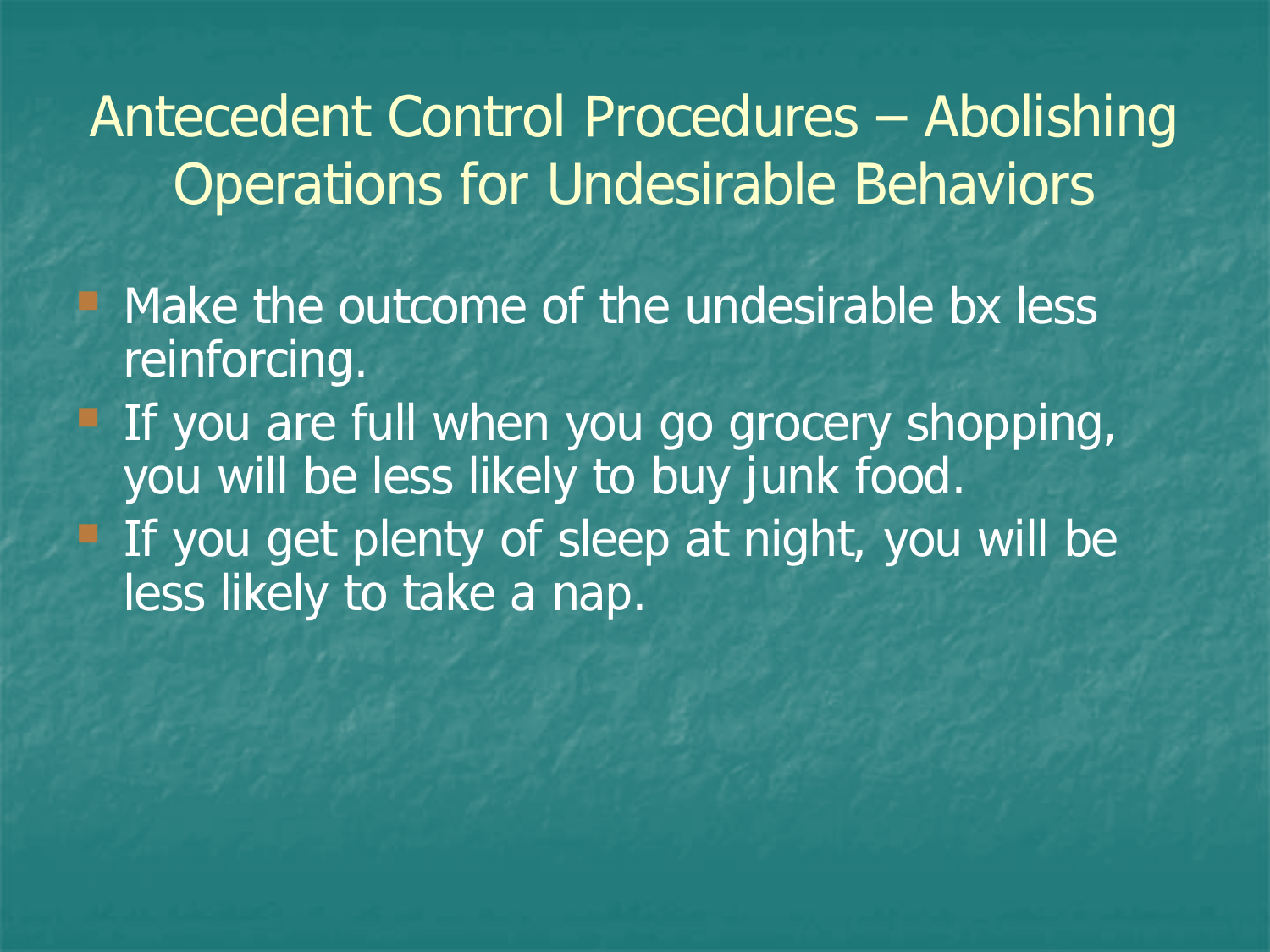

# Antecedent Control Procedures – Abolishing Operations for Undesirable Behaviors
Make the outcome of the undesirable bx less reinforcing.
If you are full when you go grocery shopping, you will be less likely to buy junk food.
If you get plenty of sleep at night, you will be less likely to take a nap.